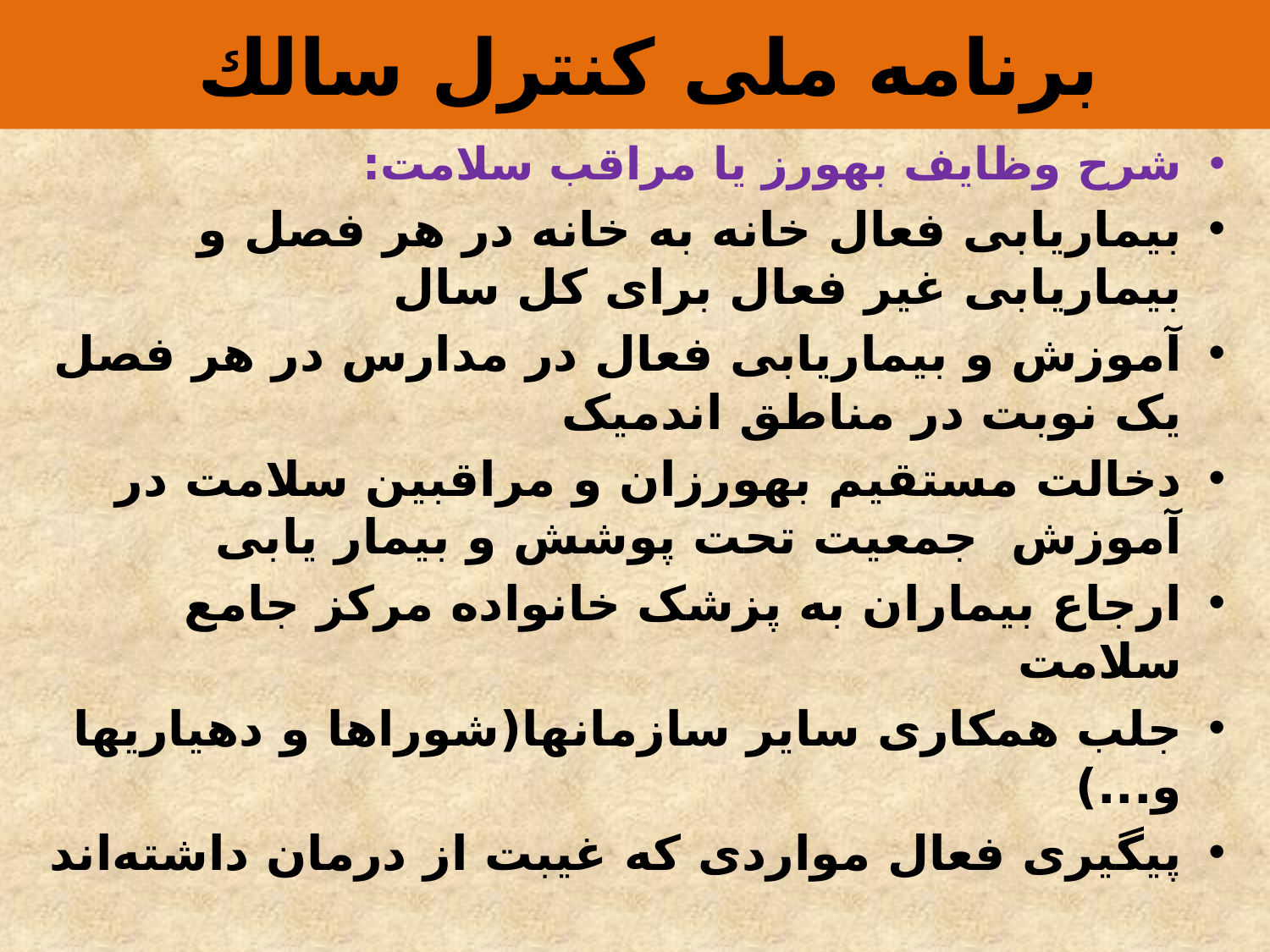

# برنامه ملی كنترل سالك
شرح وظایف بهورز یا مراقب سلامت:
بیماریابی فعال خانه به خانه در هر فصل و بیماریابی غیر فعال برای كل سال
آموزش و بیماریابی فعال در مدارس در هر فصل یک نوبت در مناطق اندمیک
دخالت مستقیم بهورزان و مراقبین سلامت در آموزش  جمعیت تحت پوشش و بیمار یابی
ارجاع بیماران به پزشک خانواده مرکز جامع سلامت
جلب همكاری سایر سازمان‏ها(شوراها و دهیاریها و...)
پیگیری فعال مواردی كه غیبت از درمان داشته‌اند